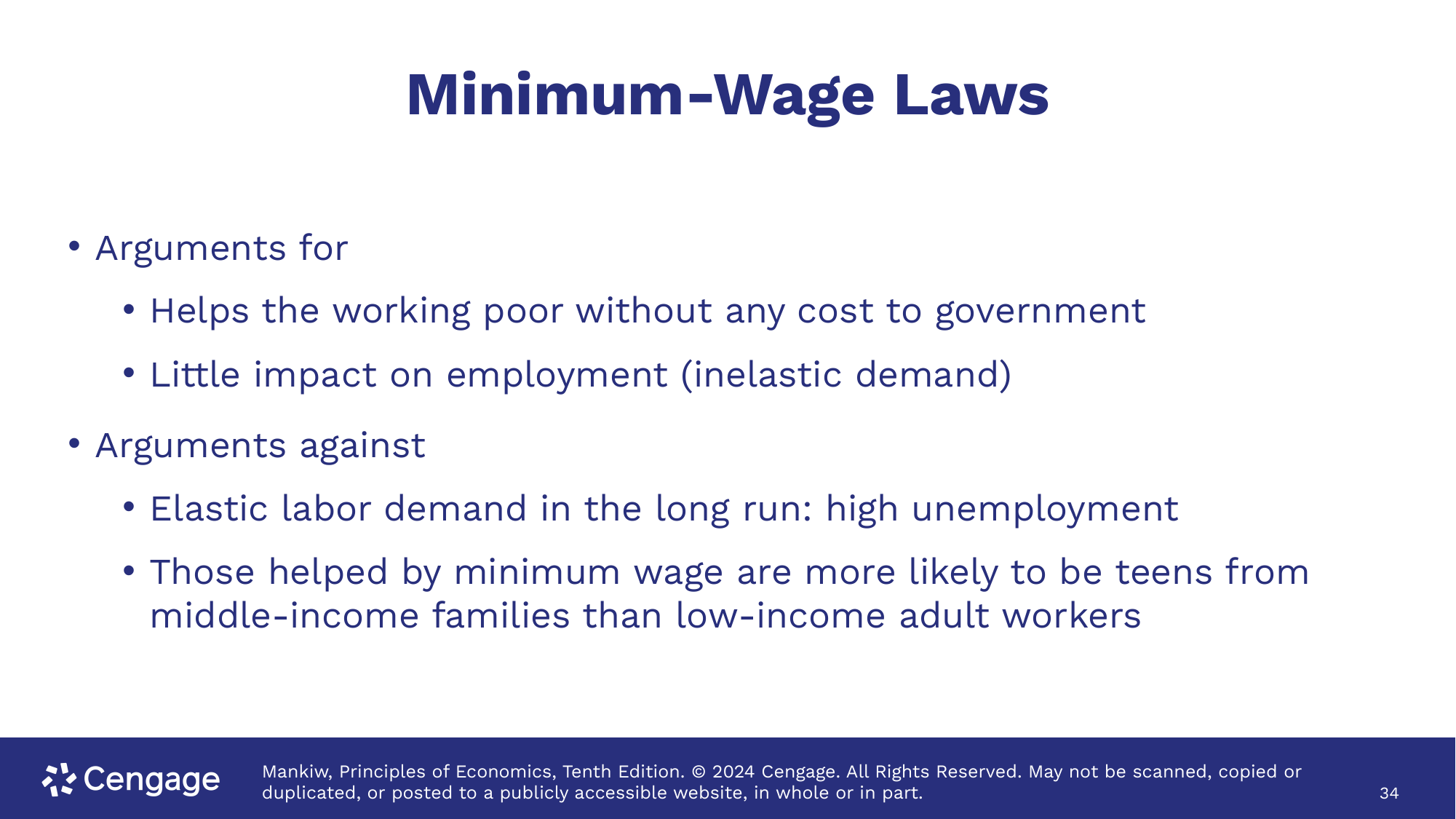

# Minimum-Wage Laws
Arguments for
Helps the working poor without any cost to government
Little impact on employment (inelastic demand)
Arguments against
Elastic labor demand in the long run: high unemployment
Those helped by minimum wage are more likely to be teens from middle-income families than low-income adult workers